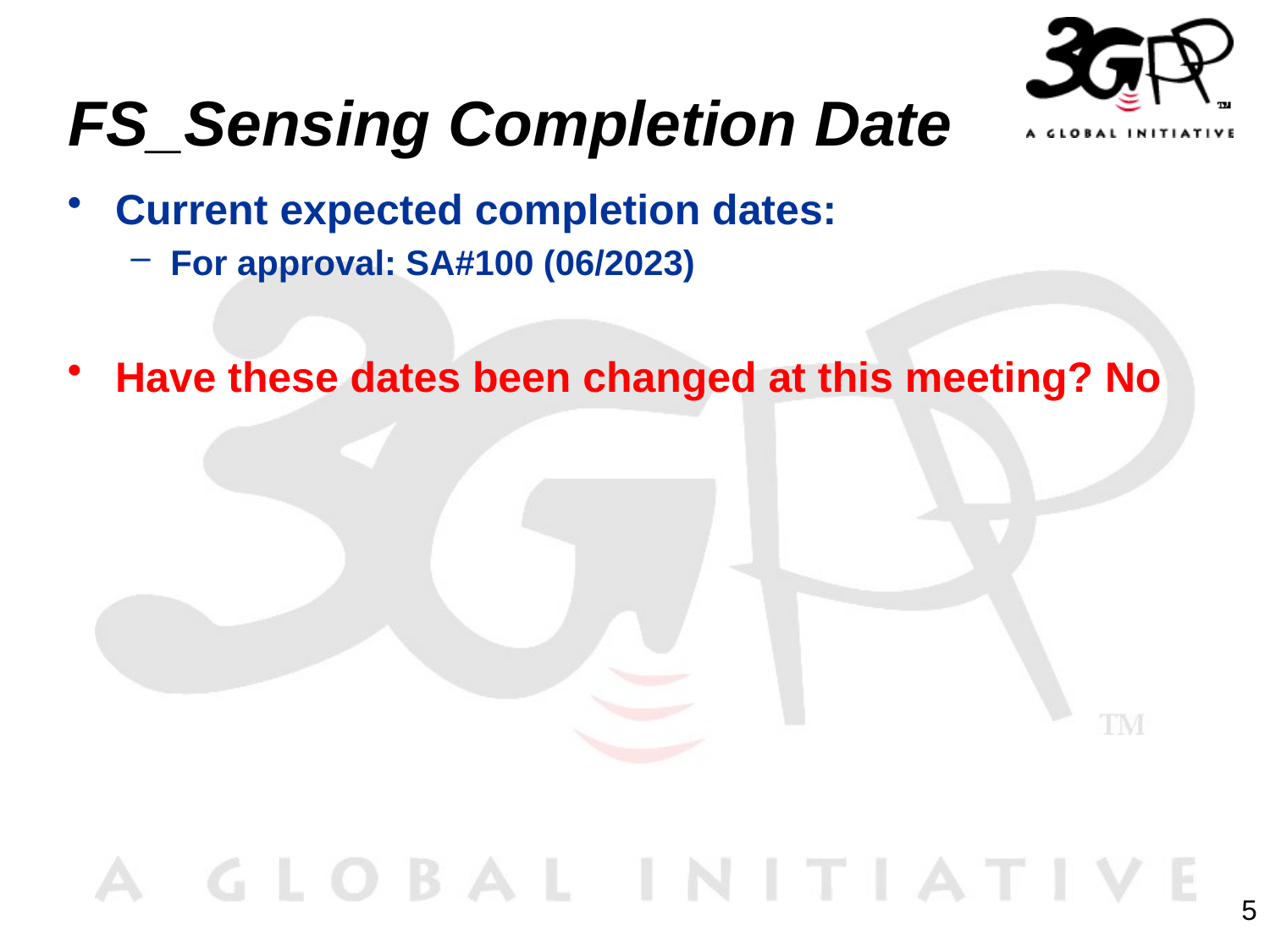

# FS_Sensing Completion Date
Current expected completion dates:
For approval: SA#100 (06/2023)

Have these dates been changed at this meeting? No
5